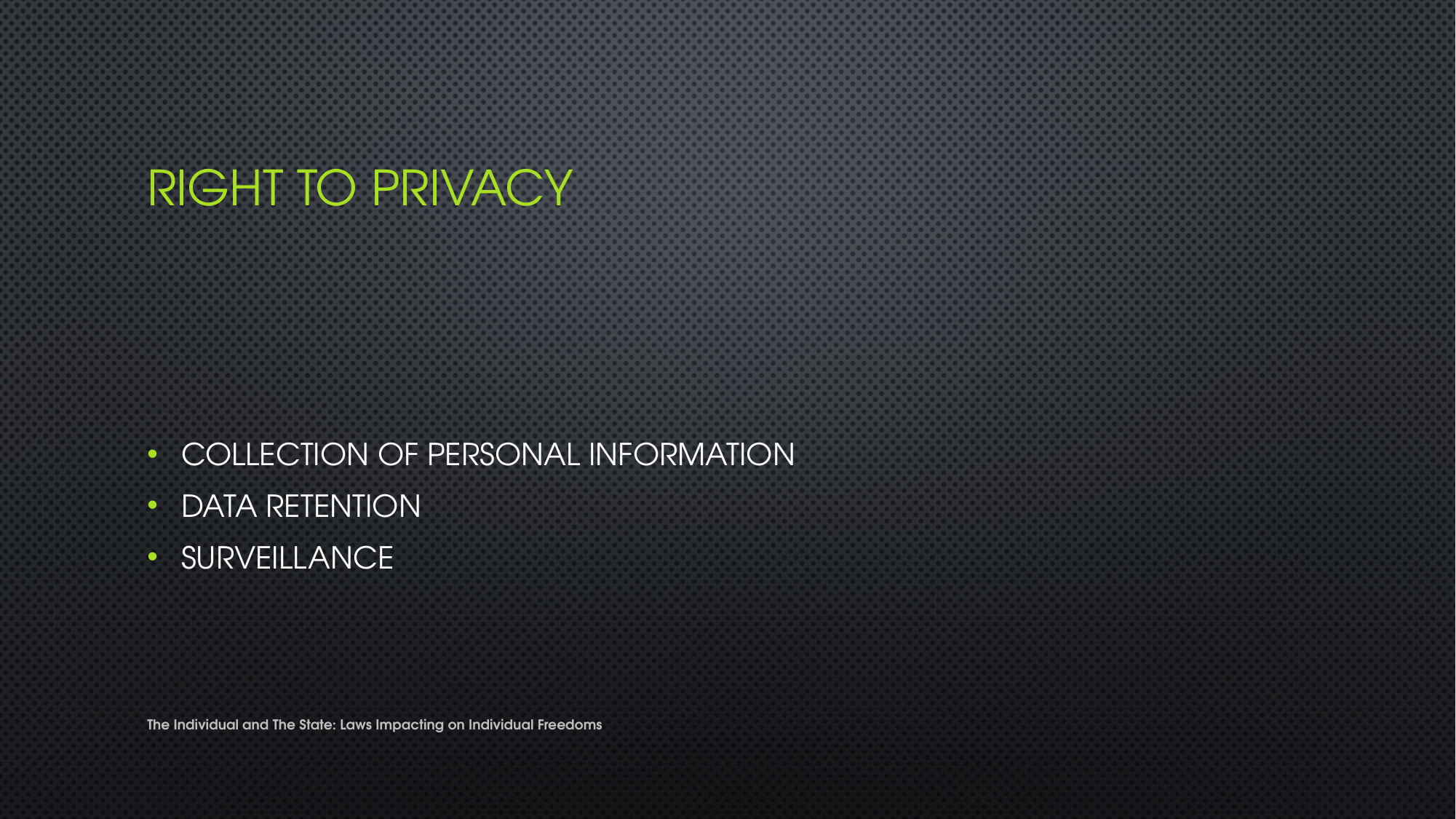

# RIGHT TO Privacy
Collection of personal information
Data retention
Surveillance
The Individual and The State: Laws Impacting on Individual Freedoms